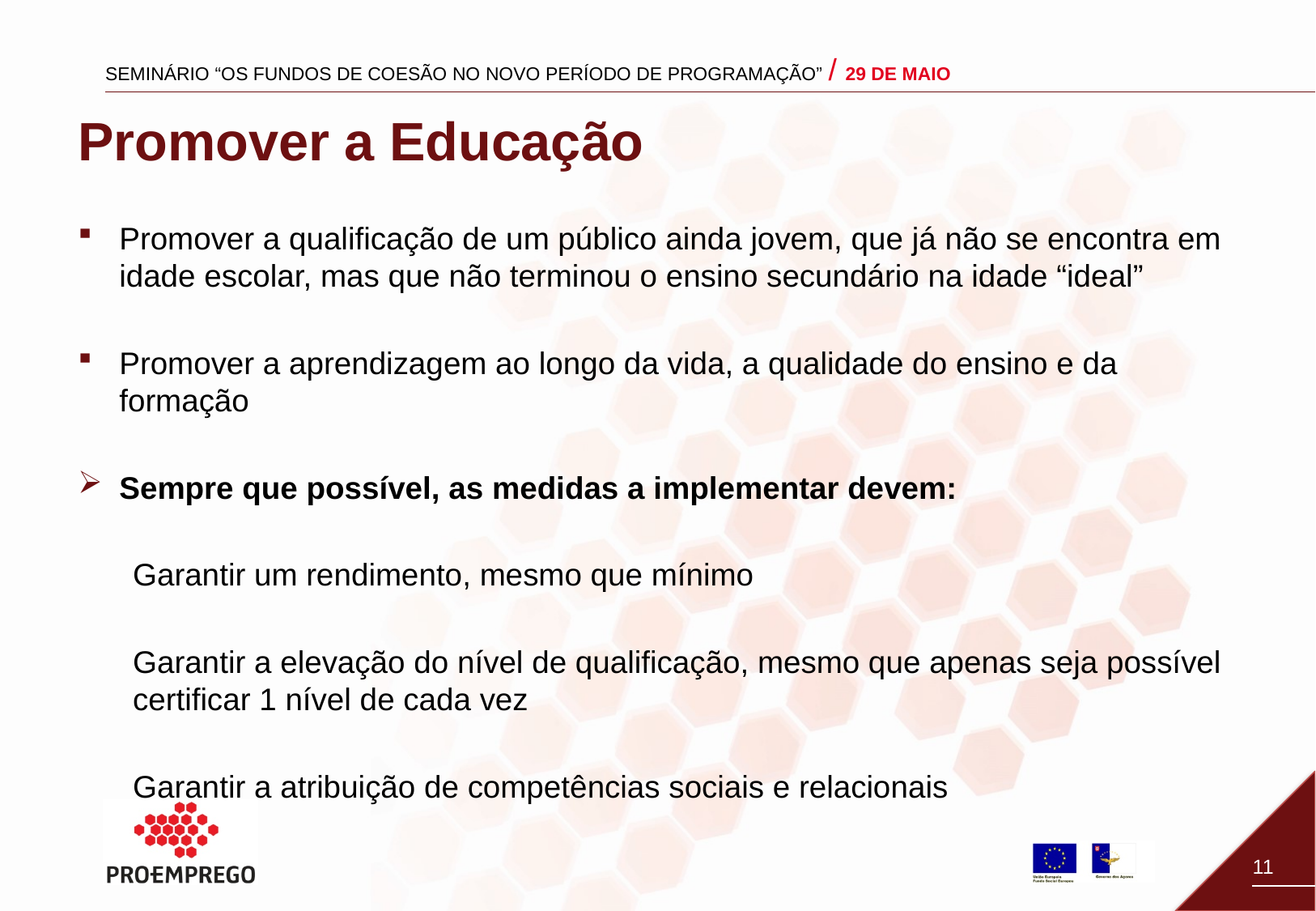

# Promover a Educação
Promover a qualificação de um público ainda jovem, que já não se encontra em idade escolar, mas que não terminou o ensino secundário na idade “ideal”

Promover a aprendizagem ao longo da vida, a qualidade do ensino e da formação

Sempre que possível, as medidas a implementar devem:

Garantir um rendimento, mesmo que mínimo

Garantir a elevação do nível de qualificação, mesmo que apenas seja possível certificar 1 nível de cada vez

Garantir a atribuição de competências sociais e relacionais